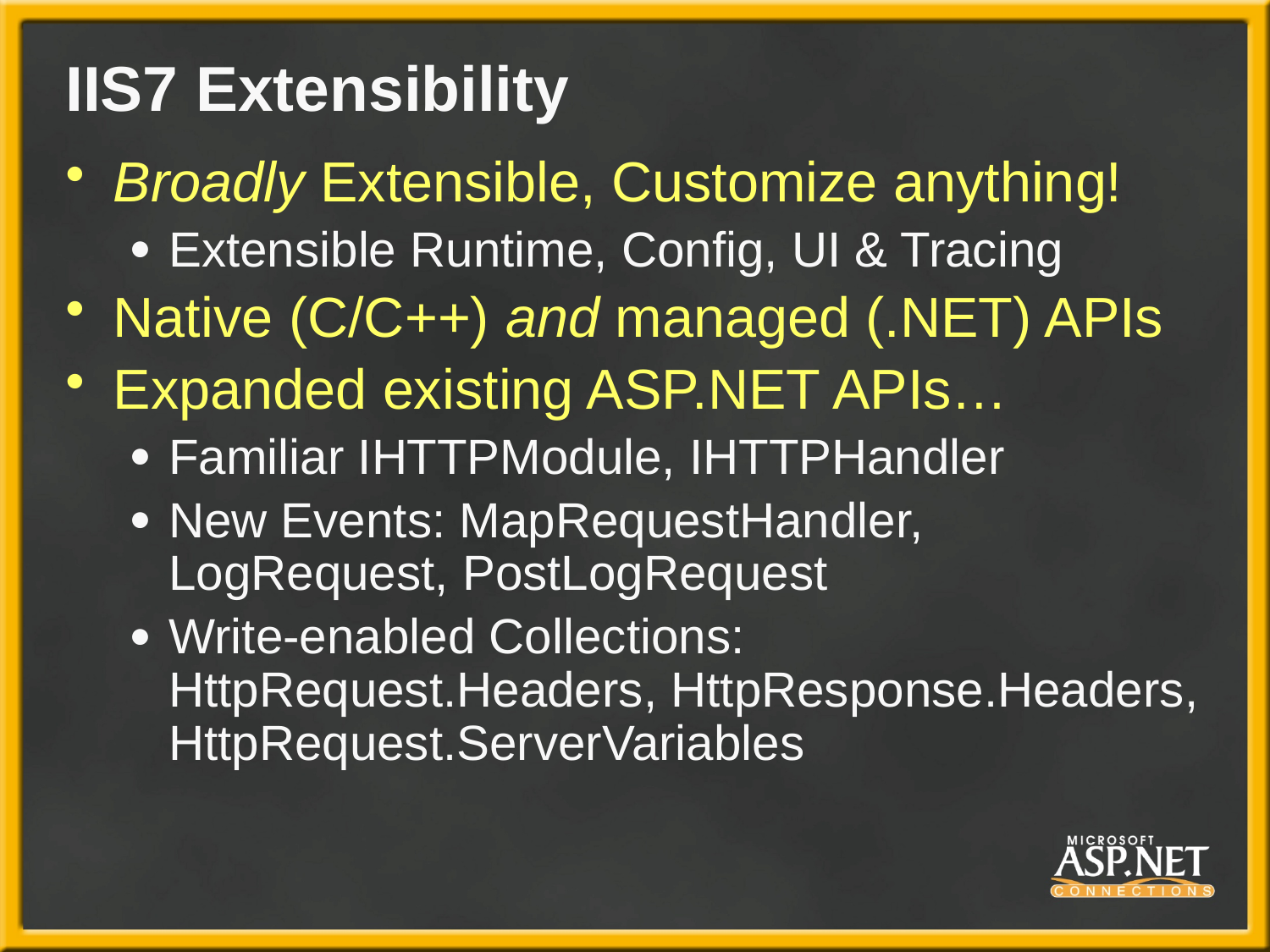

# IIS7 Extensibility
Broadly Extensible, Customize anything!
Extensible Runtime, Config, UI & Tracing
Native (C/C++) and managed (.NET) APIs
Expanded existing ASP.NET APIs…
Familiar IHTTPModule, IHTTPHandler
New Events: MapRequestHandler, LogRequest, PostLogRequest
Write-enabled Collections: HttpRequest.Headers, HttpResponse.Headers, HttpRequest.ServerVariables